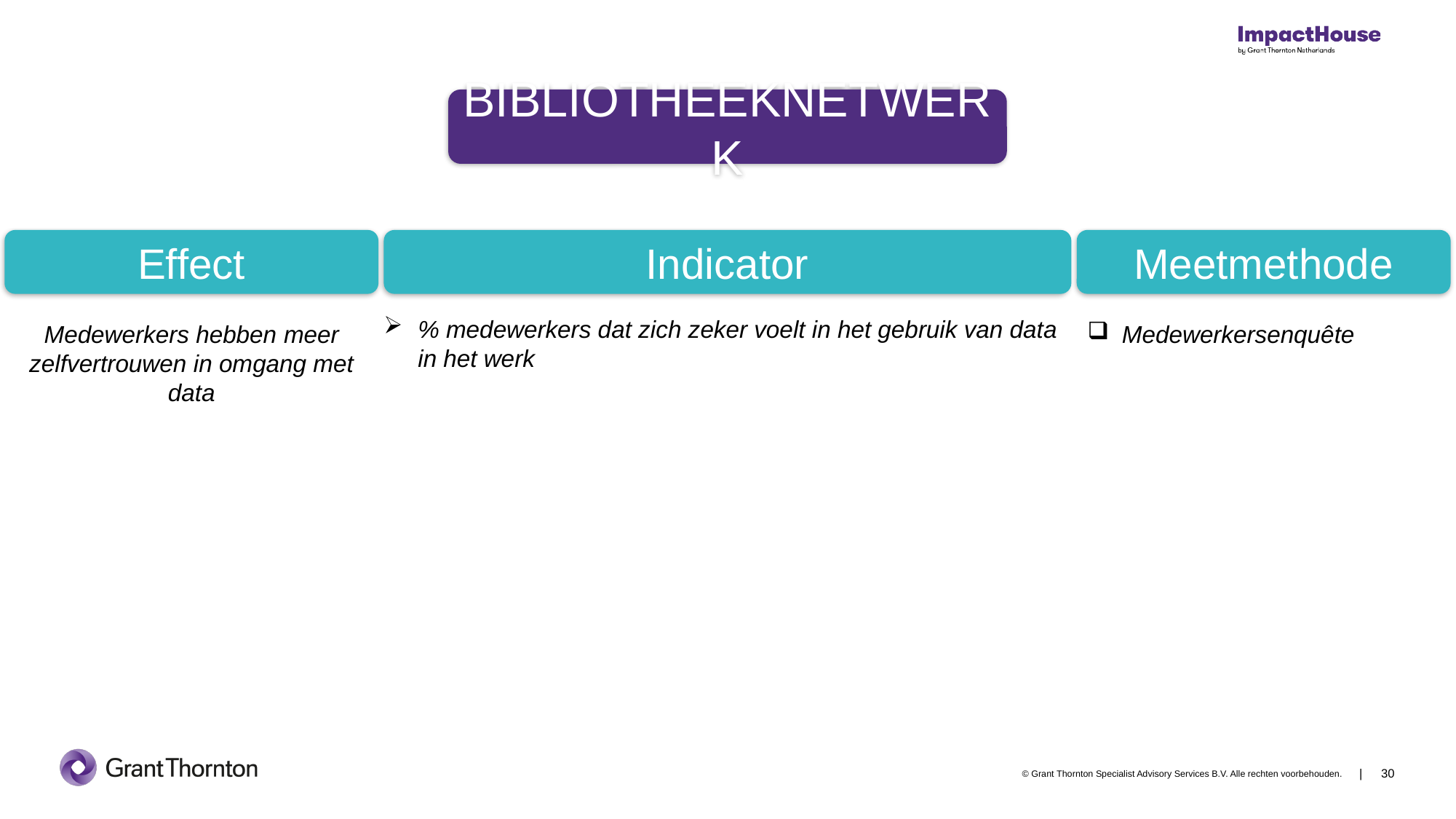

BIBLIOTHEEKNETWERK
Effect
Indicator
Meetmethode
% medewerkers dat zich zeker voelt in het gebruik van data in het werk
Medewerkers hebben meer zelfvertrouwen in omgang met data
Medewerkersenquête
30
30